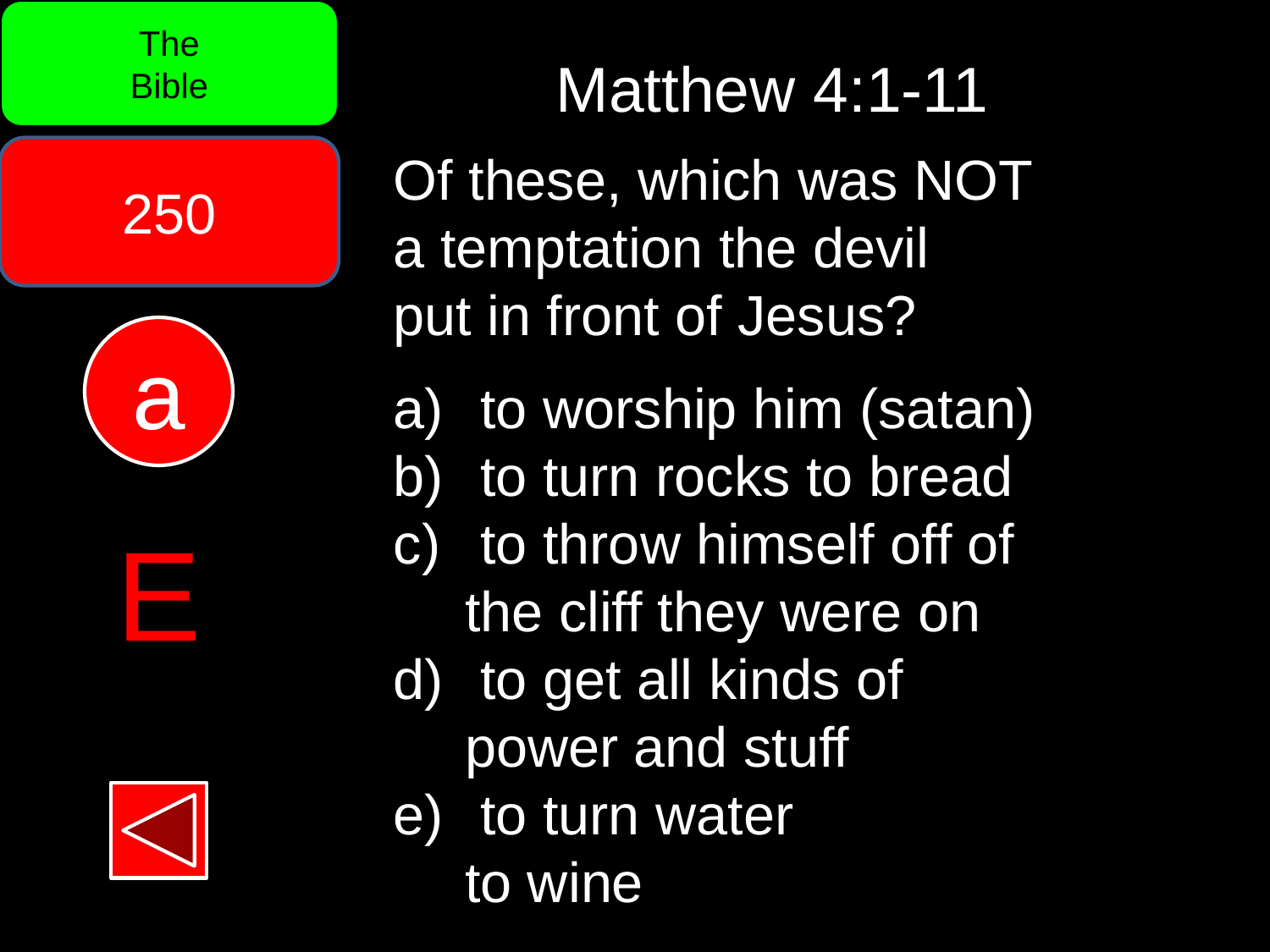

The
Bible
Matthew 4:1-11
250
Of these, which was NOT
a temptation the devil
put in front of Jesus?

 to worship him (satan)
 to turn rocks to bread
 to throw himself off of
the cliff they were on
 to get all kinds of
power and stuff
 to turn water
to wine

a
E